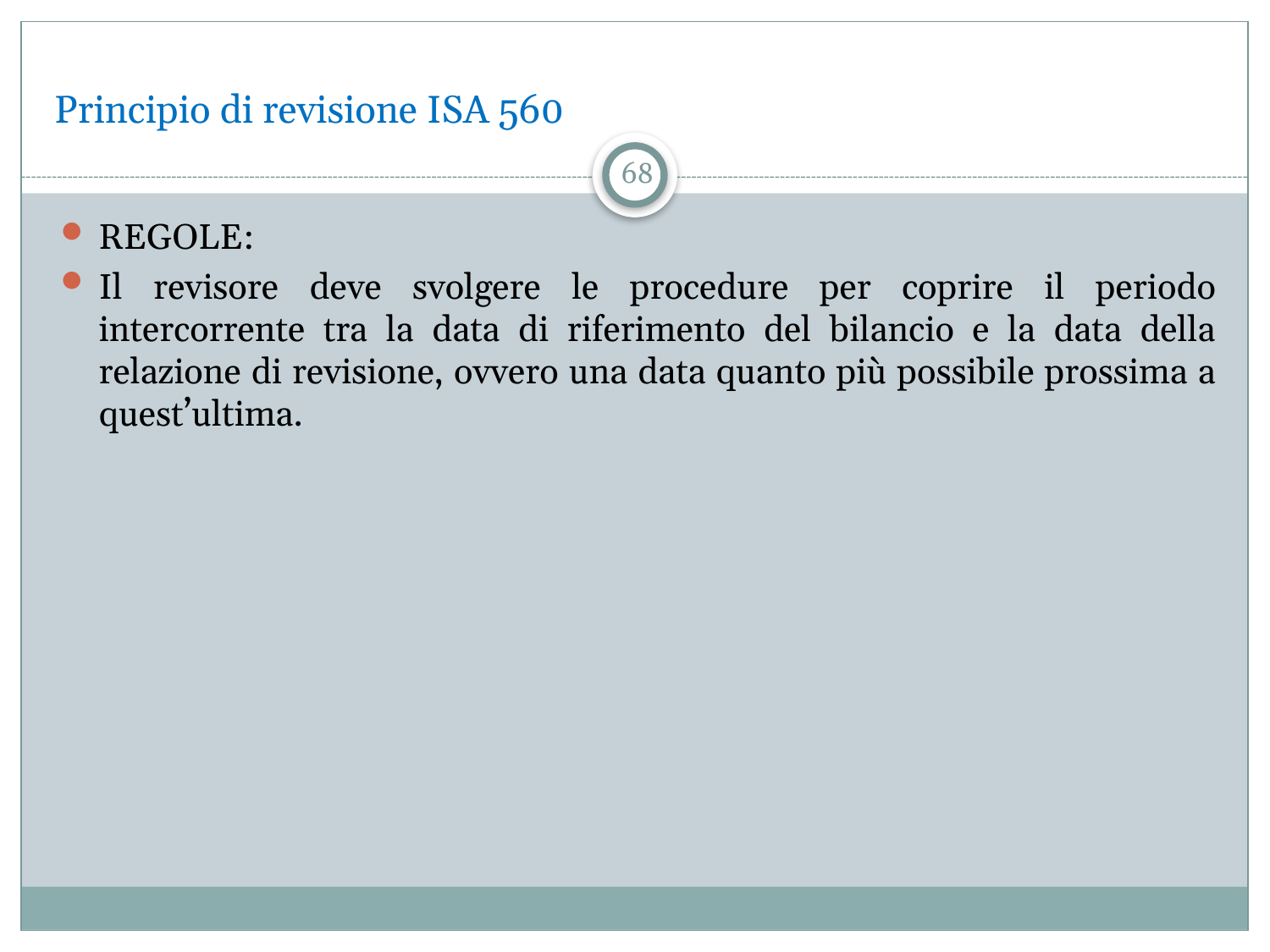

# Principio di revisione ISA 560
68
REGOLE:
Il revisore deve svolgere le procedure per coprire il periodo intercorrente tra la data di riferimento del bilancio e la data della relazione di revisione, ovvero una data quanto più possibile prossima a quest’ultima.